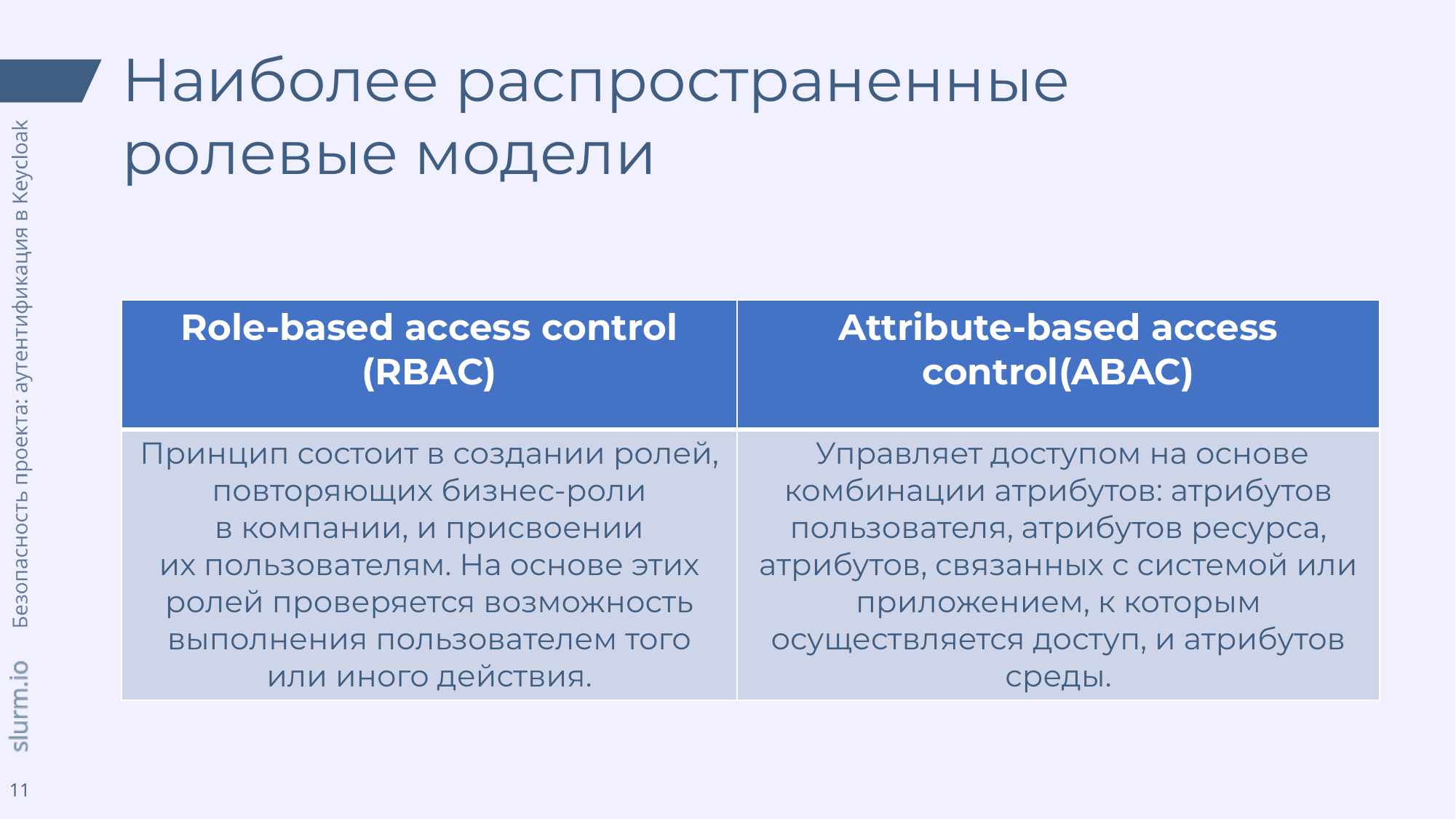

# Наиболее распространенные ролевые модели

| Role-based access control (RBAC) | Attribute-based access control(ABAC) |
| --- | --- |
| Принцип состоит в создании ролей, повторяющих бизнес-роли в компании, и присвоении их пользователям. На основе этих ролей проверяется возможность выполнения пользователем того или иного действия. | Управляет доступом на основе комбинации атрибутов: атрибутов пользователя, атрибутов ресурса, атрибутов, связанных с системой или приложением, к которым осуществляется доступ, и атрибутов среды. |